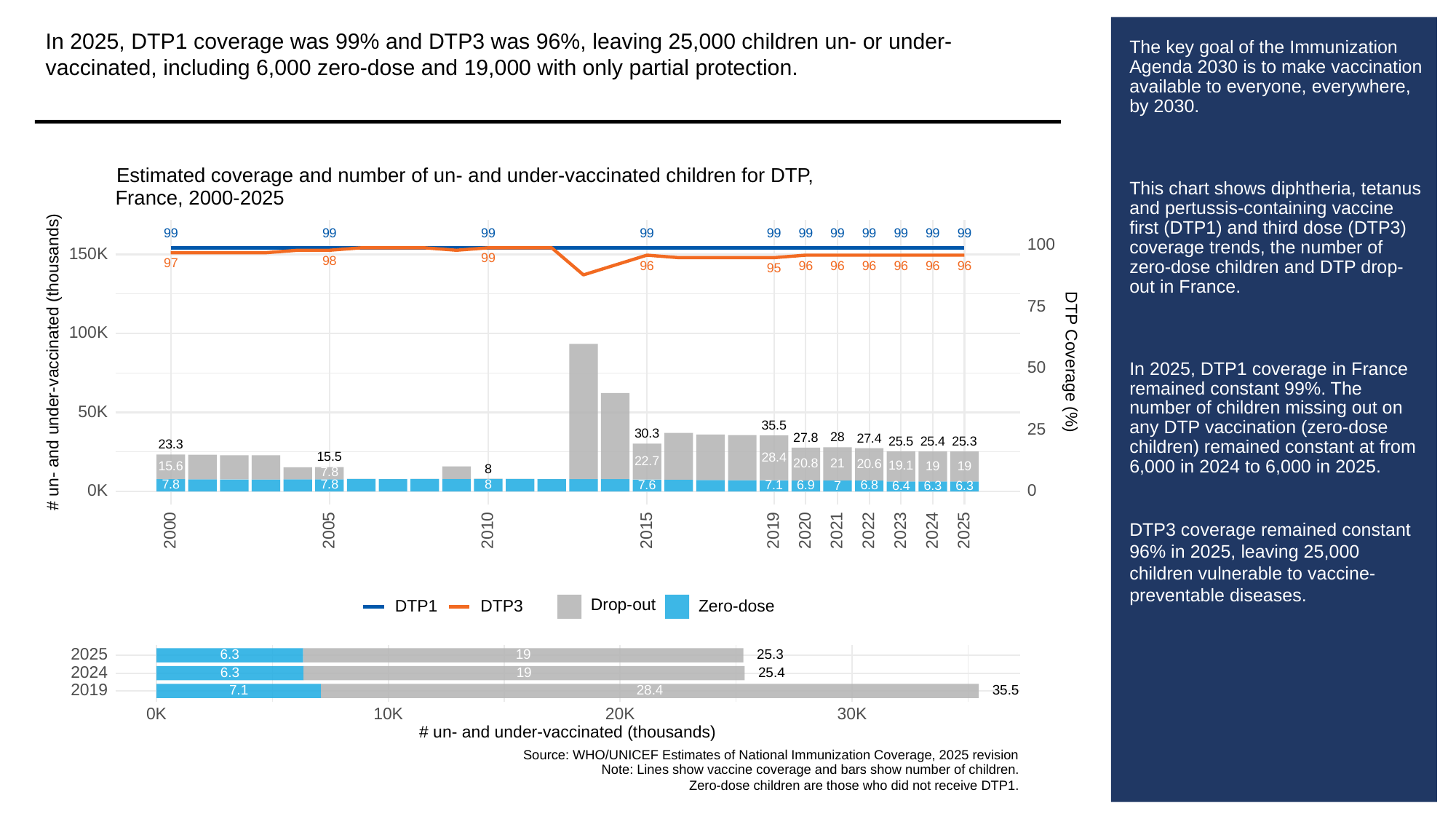

In 2025, DTP1 coverage was 99% and DTP3 was 96%, leaving 25,000 children un- or under-vaccinated, including 6,000 zero-dose and 19,000 with only partial protection.
# The key goal of the Immunization Agenda 2030 is to make vaccination available to everyone, everywhere, by 2030.

This chart shows diphtheria, tetanus and pertussis-containing vaccine first (DTP1) and third dose (DTP3) coverage trends, the number of zero-dose children and DTP drop-out in France.

In 2025, DTP1 coverage in France remained constant 99%. The number of children missing out on any DTP vaccination (zero-dose children) remained constant at from 6,000 in 2024 to 6,000 in 2025.

DTP3 coverage remained constant 96% in 2025, leaving 25,000 children vulnerable to vaccine-preventable diseases.

Estimated coverage and number of un- and under-vaccinated children for DTP,
France, 2000-2025

99
99
99
99
99
99
99
99
99
99
99
100

150K
99

98
97
96
96
96
96
96
96
96
95

75
100K

# un- and under-vaccinated (thousands)
DTP Coverage (%)
50

50K

35.5
25
30.3

28
27.8
27.4

25.5
25.4
25.3
23.3

15.5
28.4

22.7
21
20.8
20.6
19.1
19
19
15.6
8

7.8

8

7.8

7.8

7.6
6.9
7.1
6.8

7

6.4
6.3
6.3
0K
0

2023
2000
2005
2010
2015
2019
2020
2021
2022
2024
2025

Drop-out
DTP3
Zero-dose
DTP1

2025
6.3
25.3
19

2024
6.3
19
25.4

2019
35.5
28.4
7.1

30K
0K
10K
20K
# un- and under-vaccinated (thousands)
Source: WHO/UNICEF Estimates of National Immunization Coverage, 2025 revision
Note: Lines show vaccine coverage and bars show number of children.
Zero-dose children are those who did not receive DTP1.